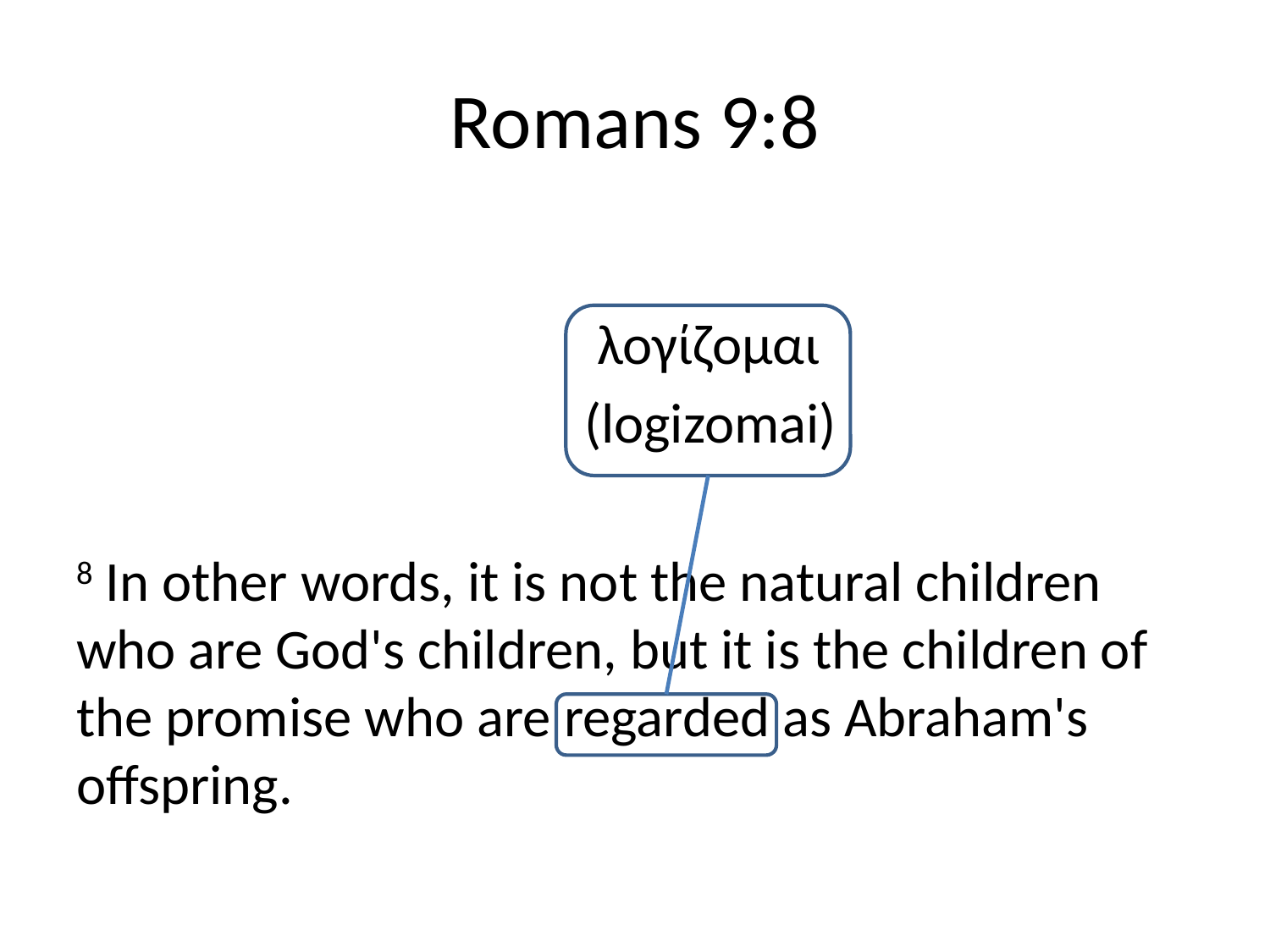

# Romans 9:8

				 λογίζομαι
				(logizomai)

8 In other words, it is not the natural children who are God's children, but it is the children of the promise who are regarded as Abraham's offspring.